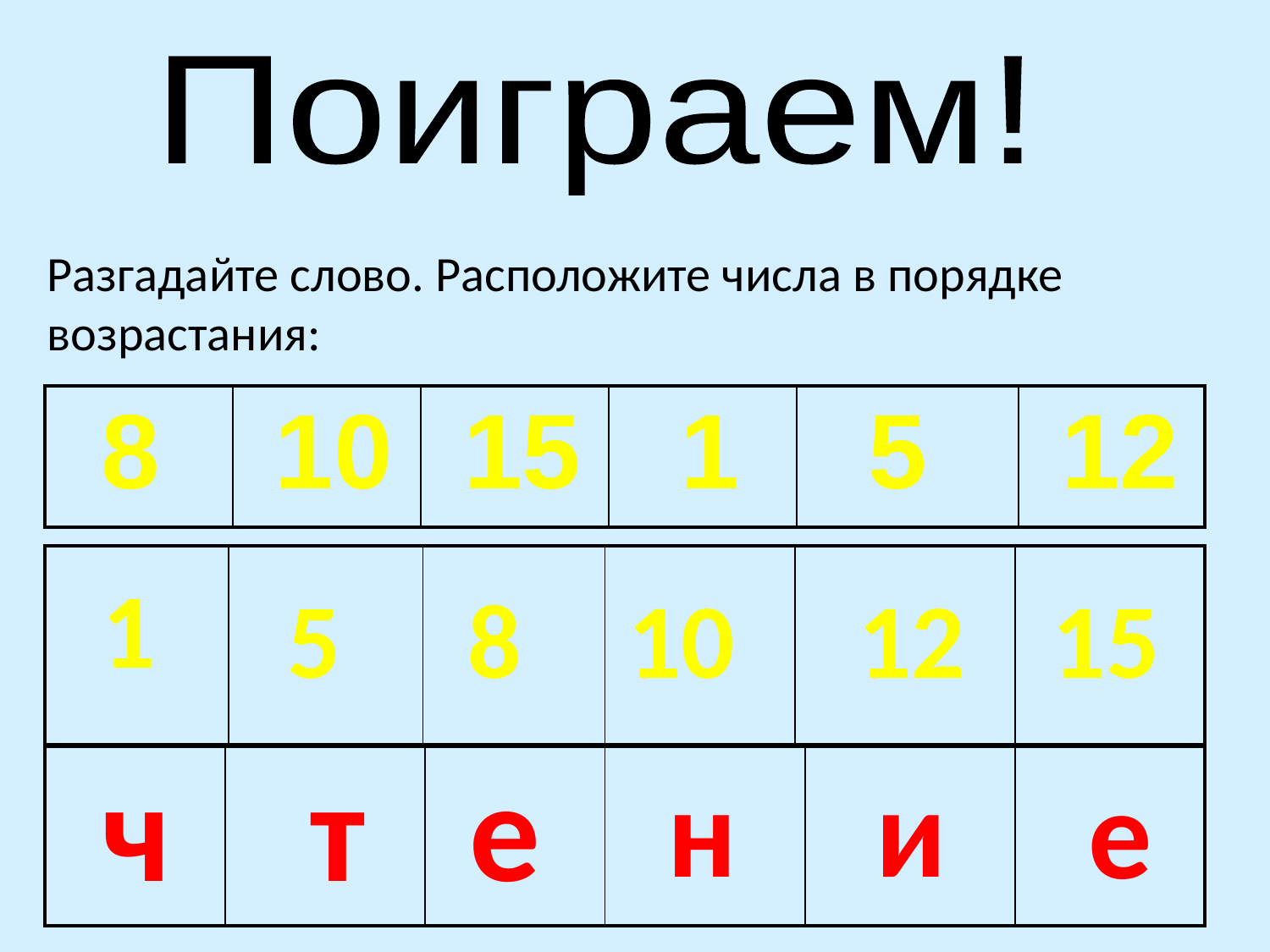

#
Поиграем!
Разгадайте слово. Расположите числа в порядке возрастания:
| 8 | 10 | 15 | 1 | 5 | 12 |
| --- | --- | --- | --- | --- | --- |
|  |  |  |  |  |  |
| --- | --- | --- | --- | --- | --- |
 1
5
8
10
12
 15
ч
т
е
н
и
|  |  |  |  |  |  |
| --- | --- | --- | --- | --- | --- |
е